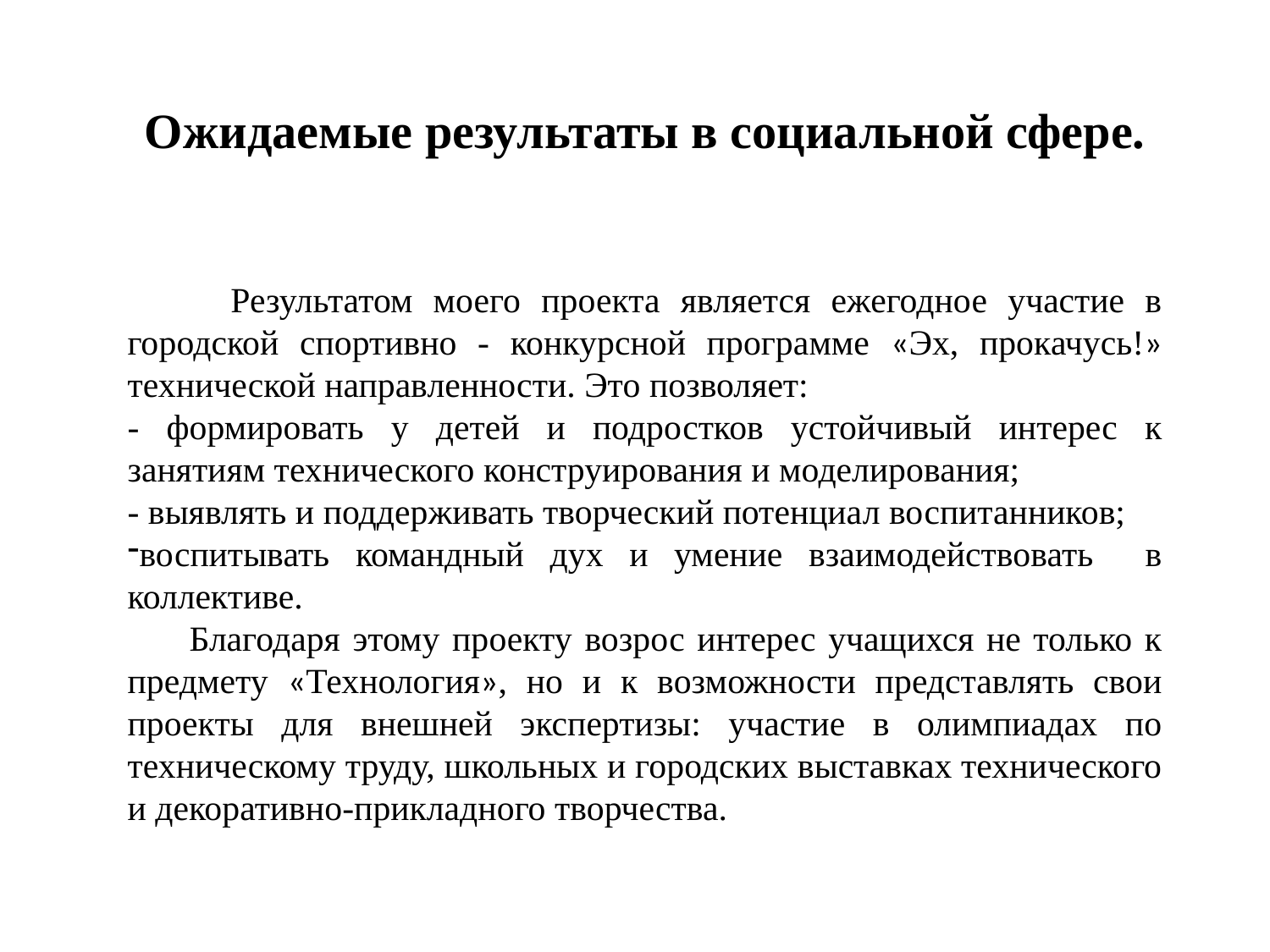

Ожидаемые результаты в социальной сфере.

     Результатом моего проекта является ежегодное участие в городской спортивно - конкурсной программе «Эх, прокачусь!» технической направленности. Это позволяет:
- формировать у детей и подростков устойчивый интерес к занятиям технического конструирования и моделирования;
- выявлять и поддерживать творческий потенциал воспитанников;
воспитывать командный дух и умение взаимодействовать  в коллективе.
     Благодаря этому проекту возрос интерес учащихся не только к предмету «Технология», но и к возможности представлять свои проекты для внешней экспертизы: участие в олимпиадах по техническому труду, школьных и городских выставках технического и декоративно-прикладного творчества.